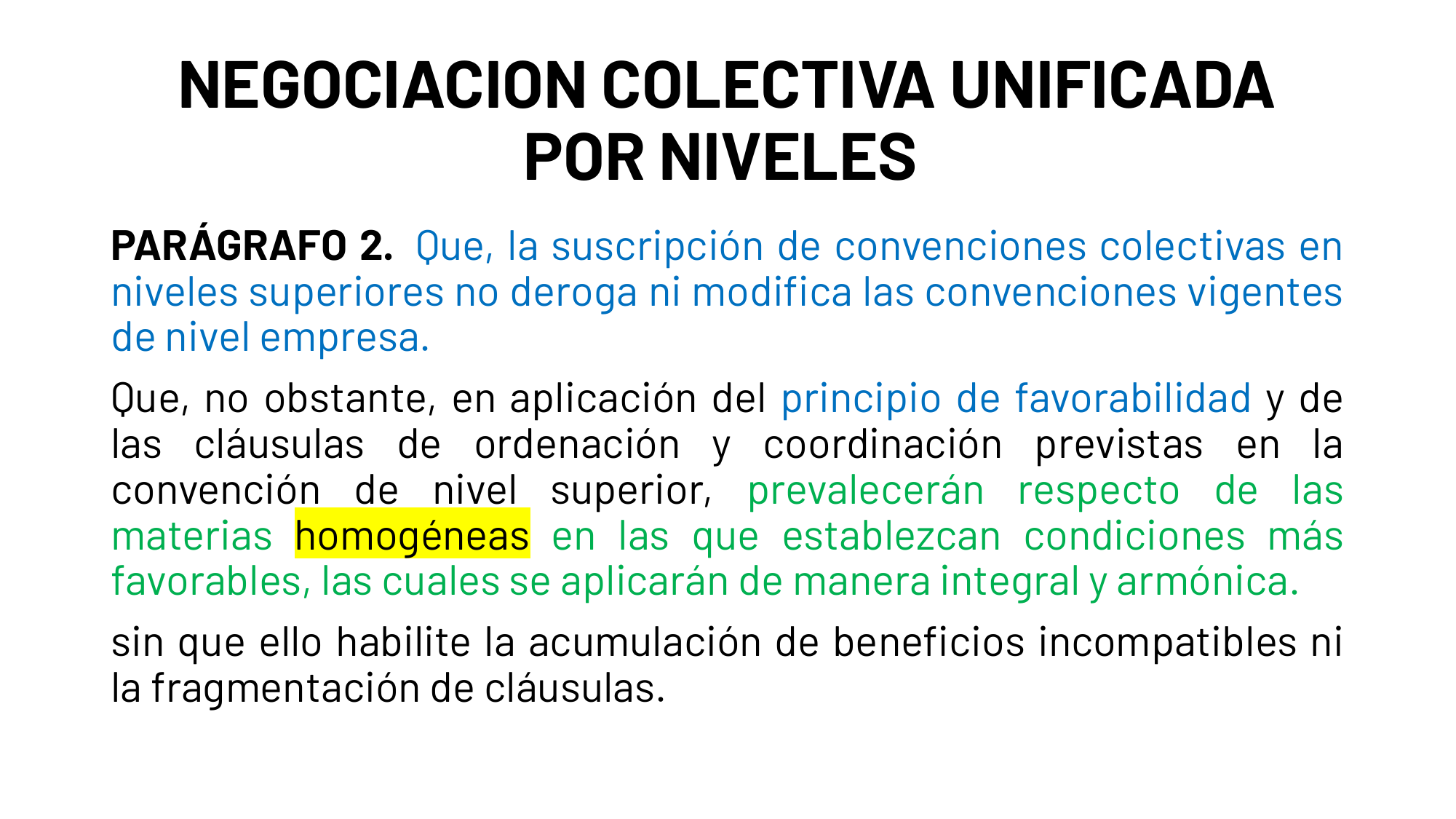

# NEGOCIACION COLECTIVA UNIFICADA POR NIVELES
PARÁGRAFO 2.  Que, la suscripción de convenciones colectivas en niveles superiores no deroga ni modifica las convenciones vigentes de nivel empresa.
Que, no obstante, en aplicación del principio de favorabilidad y de las cláusulas de ordenación y coordinación previstas en la convención de nivel superior, prevalecerán respecto de las materias homogéneas en las que establezcan condiciones más favorables, las cuales se aplicarán de manera integral y armónica.
sin que ello habilite la acumulación de beneficios incompatibles ni la fragmentación de cláusulas.